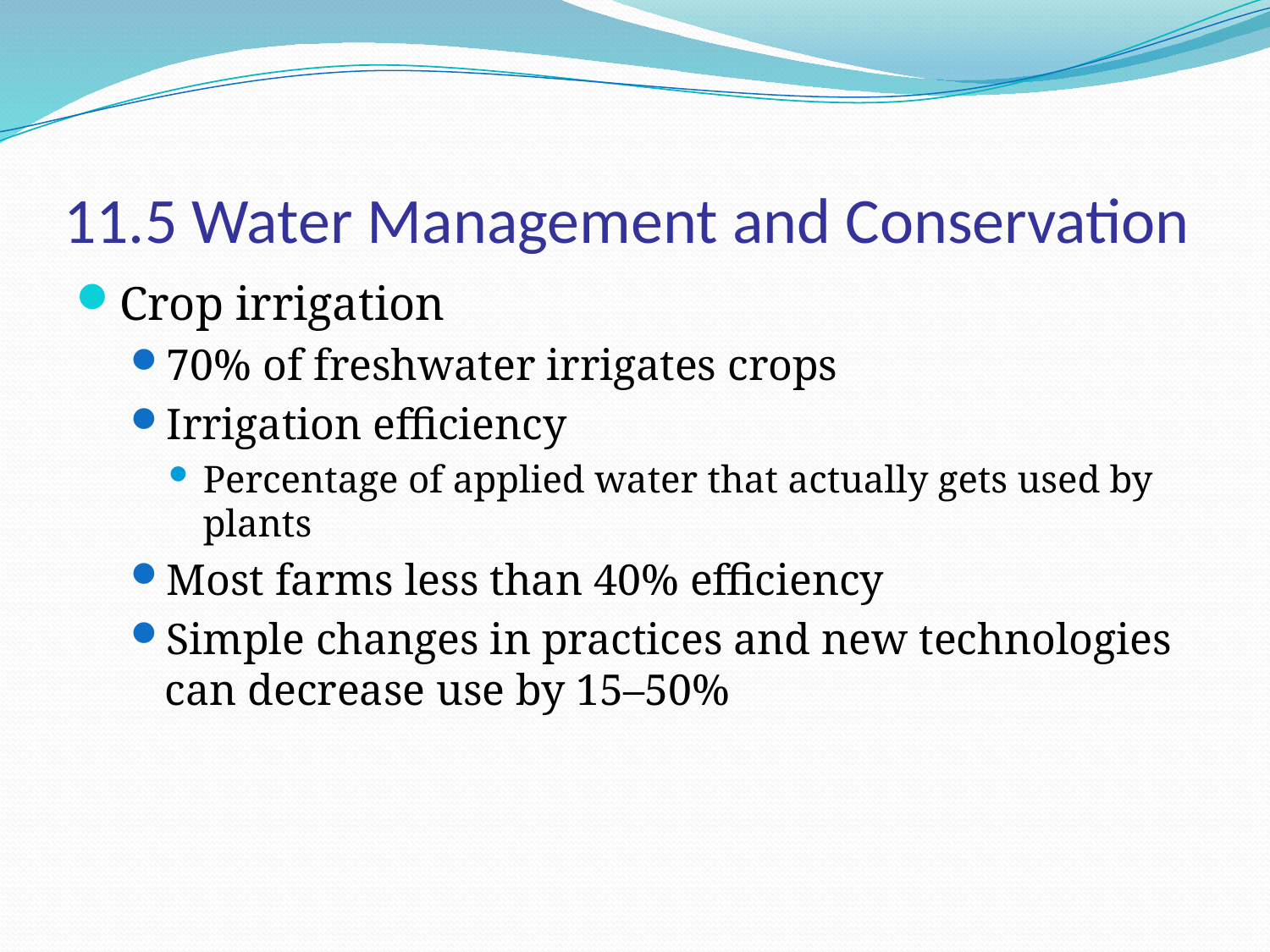

# 11.5 Water Management and Conservation
Crop irrigation
70% of freshwater irrigates crops
Irrigation efficiency
Percentage of applied water that actually gets used by plants
Most farms less than 40% efficiency
Simple changes in practices and new technologies can decrease use by 15–50%